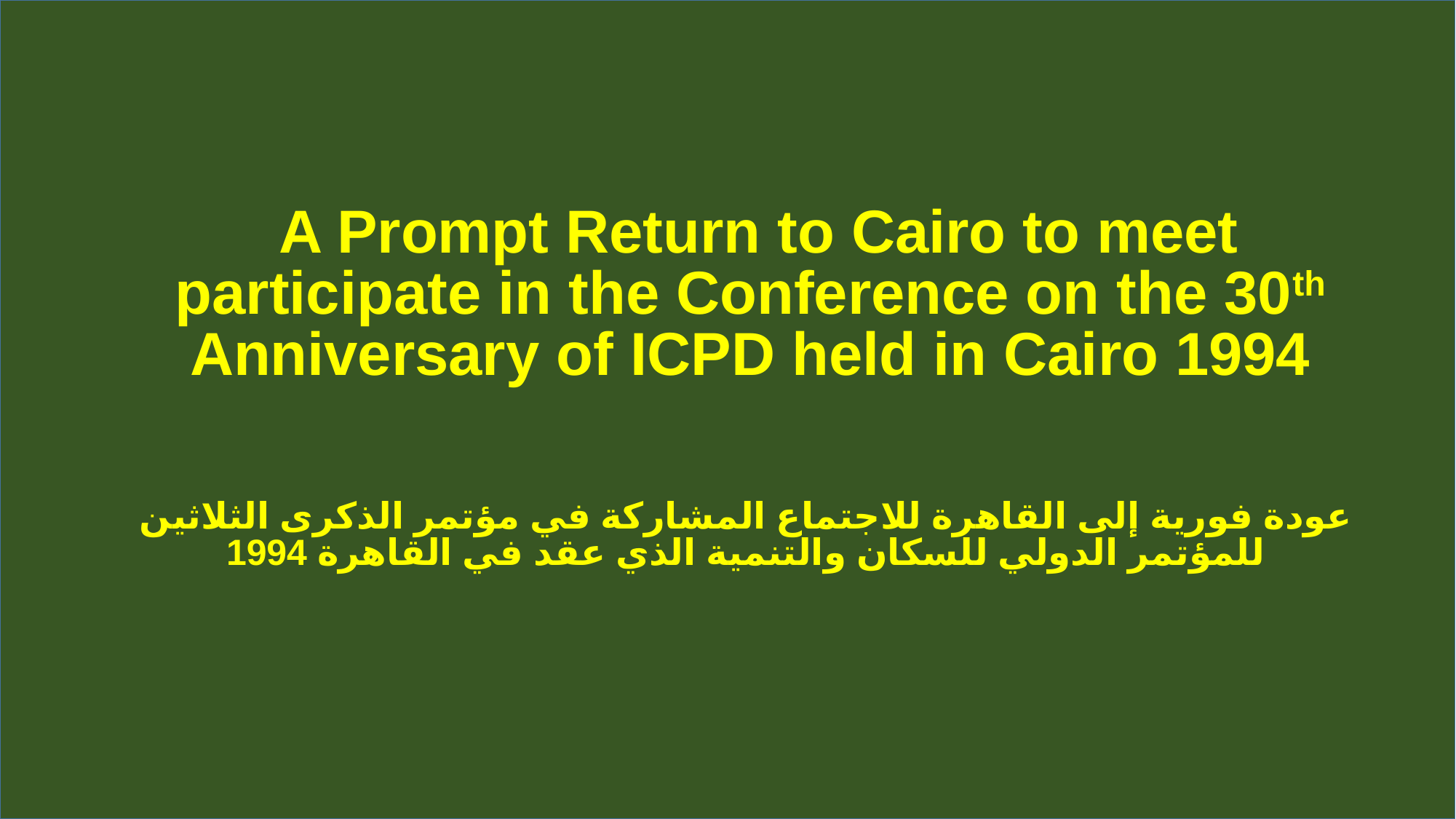

# A Prompt Return to Cairo to meet participate in the Conference on the 30th Anniversary of ICPD held in Cairo 1994

عودة فورية إلى القاهرة للاجتماع المشاركة في مؤتمر الذكرى الثلاثين للمؤتمر الدولي للسكان والتنمية الذي عقد في القاهرة 1994